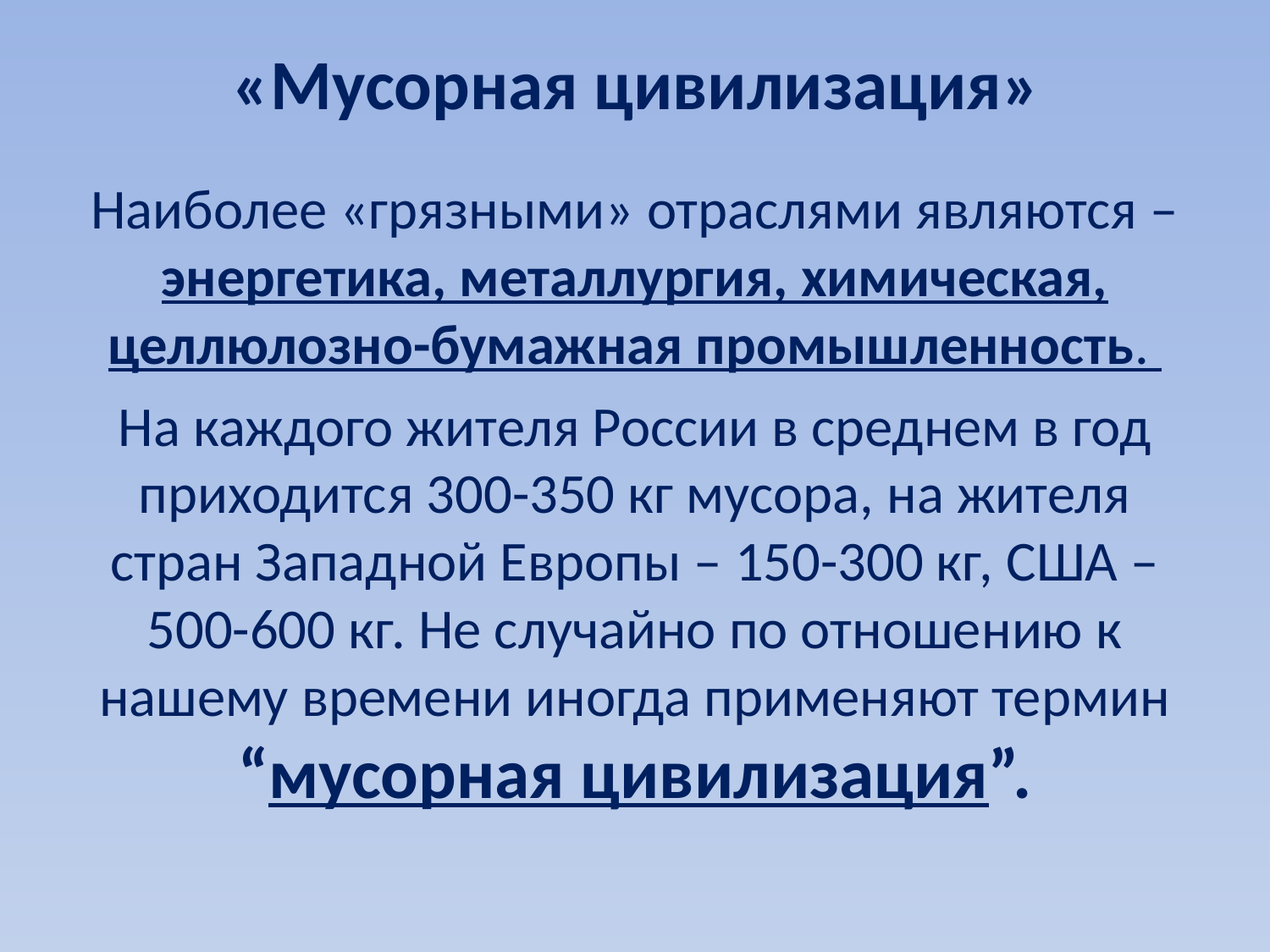

# «Мусорная цивилизация»
Наиболее «грязными» отраслями являются – энергетика, металлургия, химическая, целлюлозно-бумажная промышленность.
На каждого жителя России в среднем в год приходится 300-350 кг мусора, на жителя стран Западной Европы – 150-300 кг, США – 500-600 кг. Не случайно по отношению к нашему времени иногда применяют термин “мусорная цивилизация”.